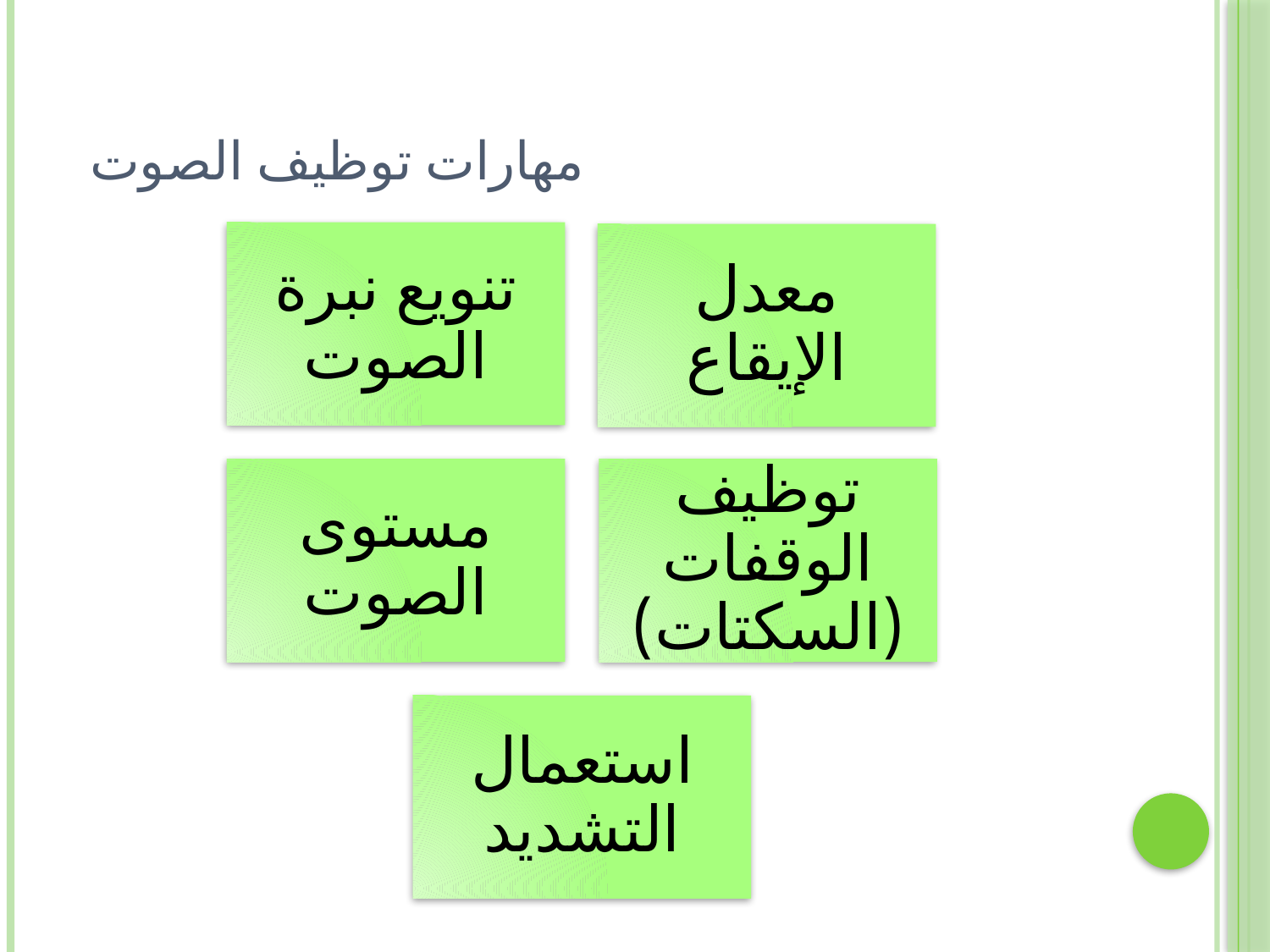

# مهارات توظيف الصوت
تنويع نبرة الصوت
معدل الإيقاع
مستوى الصوت
توظيف الوقفات (السكتات)
استعمال التشديد